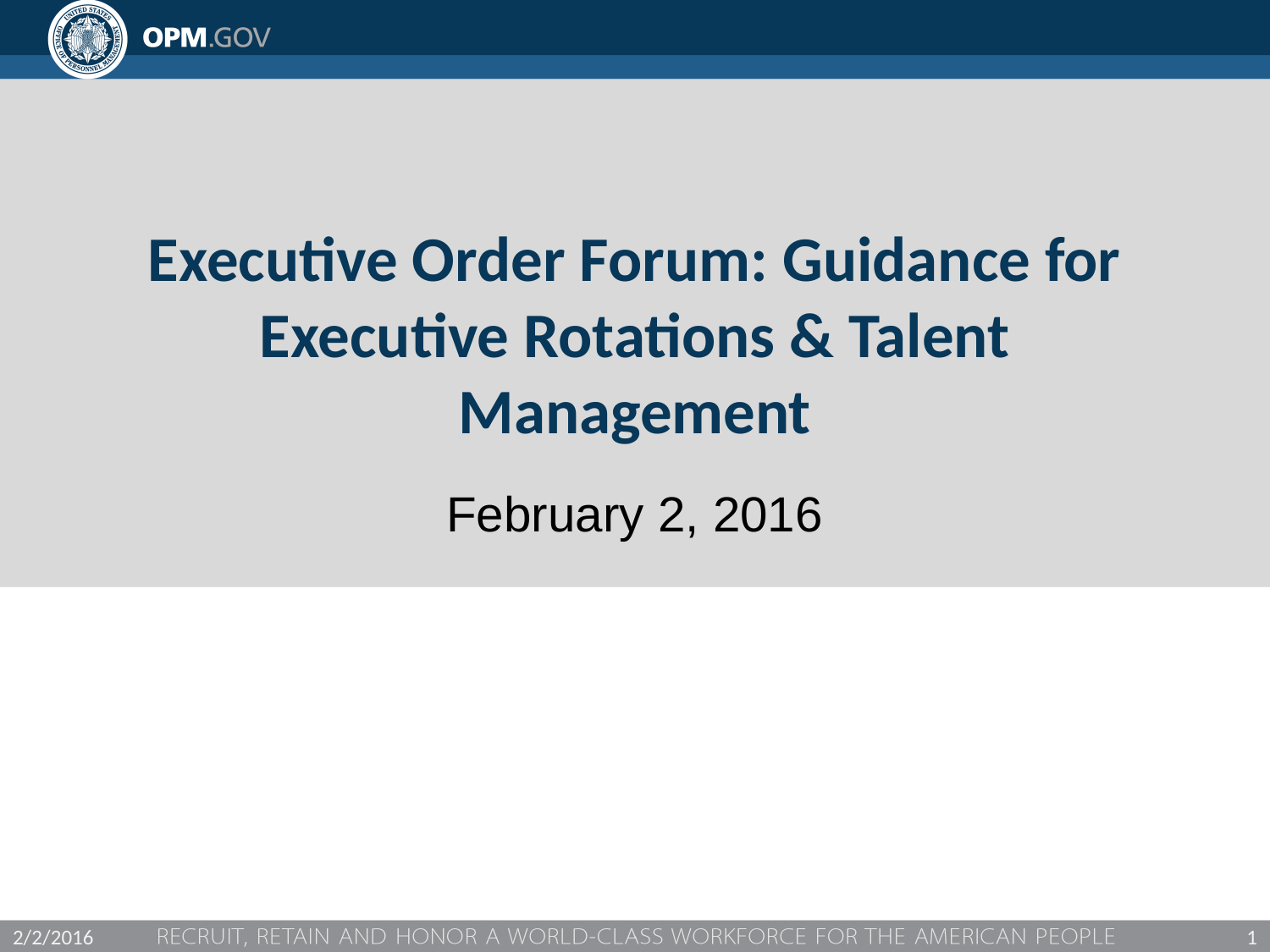

# Executive Order Forum: Guidance for Executive Rotations & Talent Management
February 2, 2016
2/2/2016
1